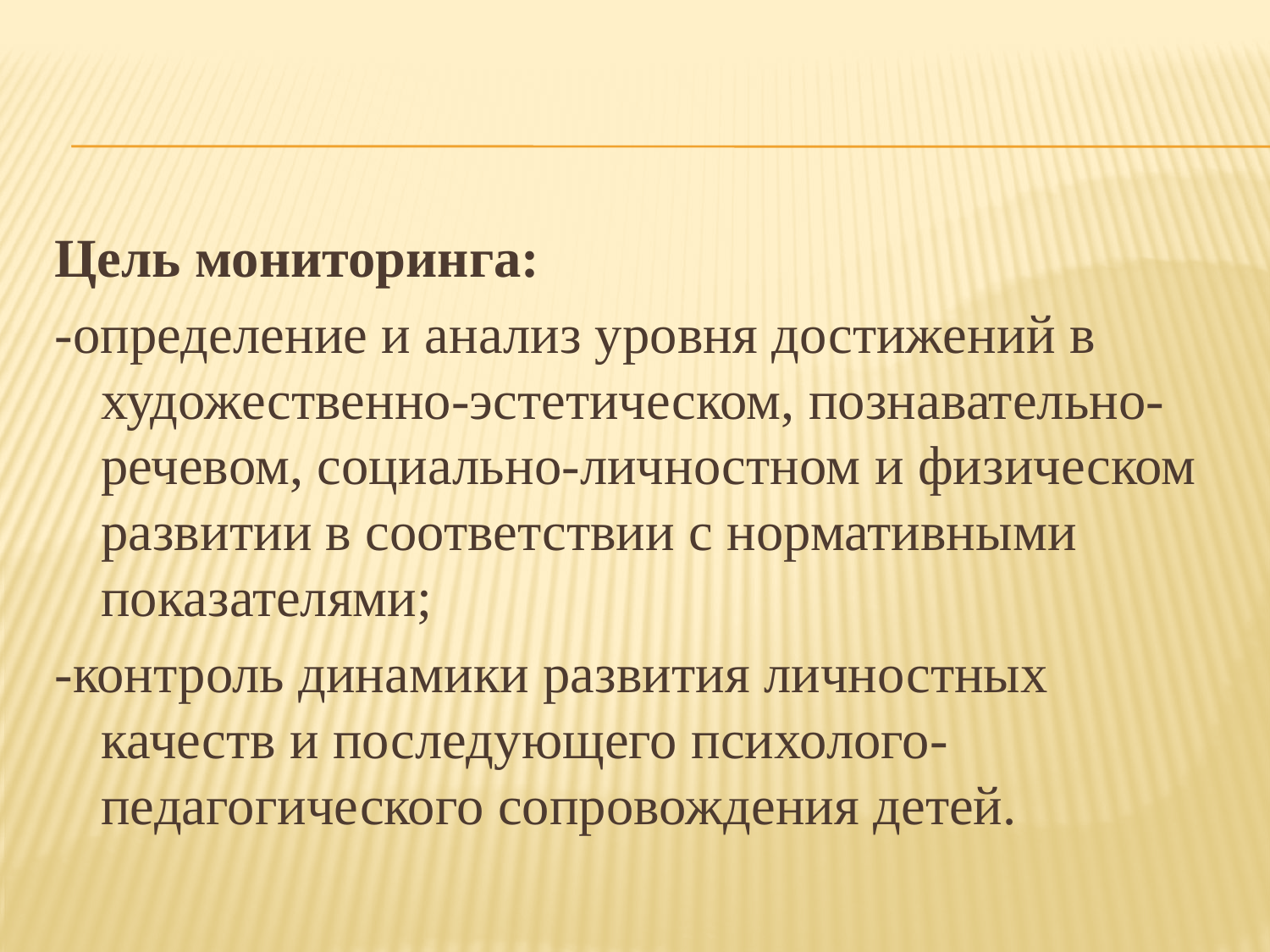

Цель мониторинга:
-определение и анализ уровня достижений в художественно-эстетическом, познавательно-речевом, социально-личностном и физическом развитии в соответствии с нормативными показателями;
-контроль динамики развития личностных качеств и последующего психолого-педагогического сопровождения детей.